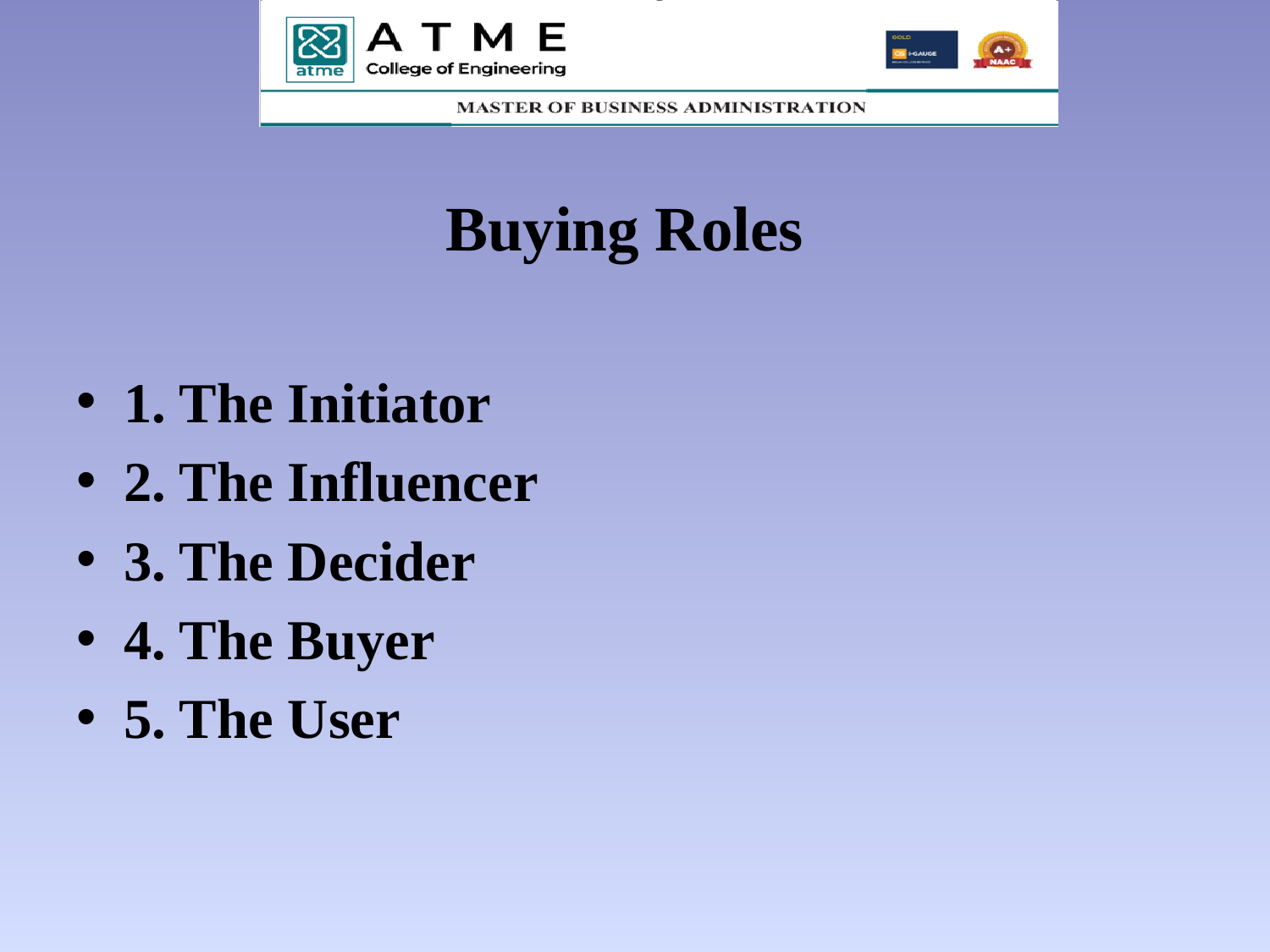

# Buying Roles
1. The Initiator
2. The Influencer
3. The Decider
4. The Buyer
5. The User